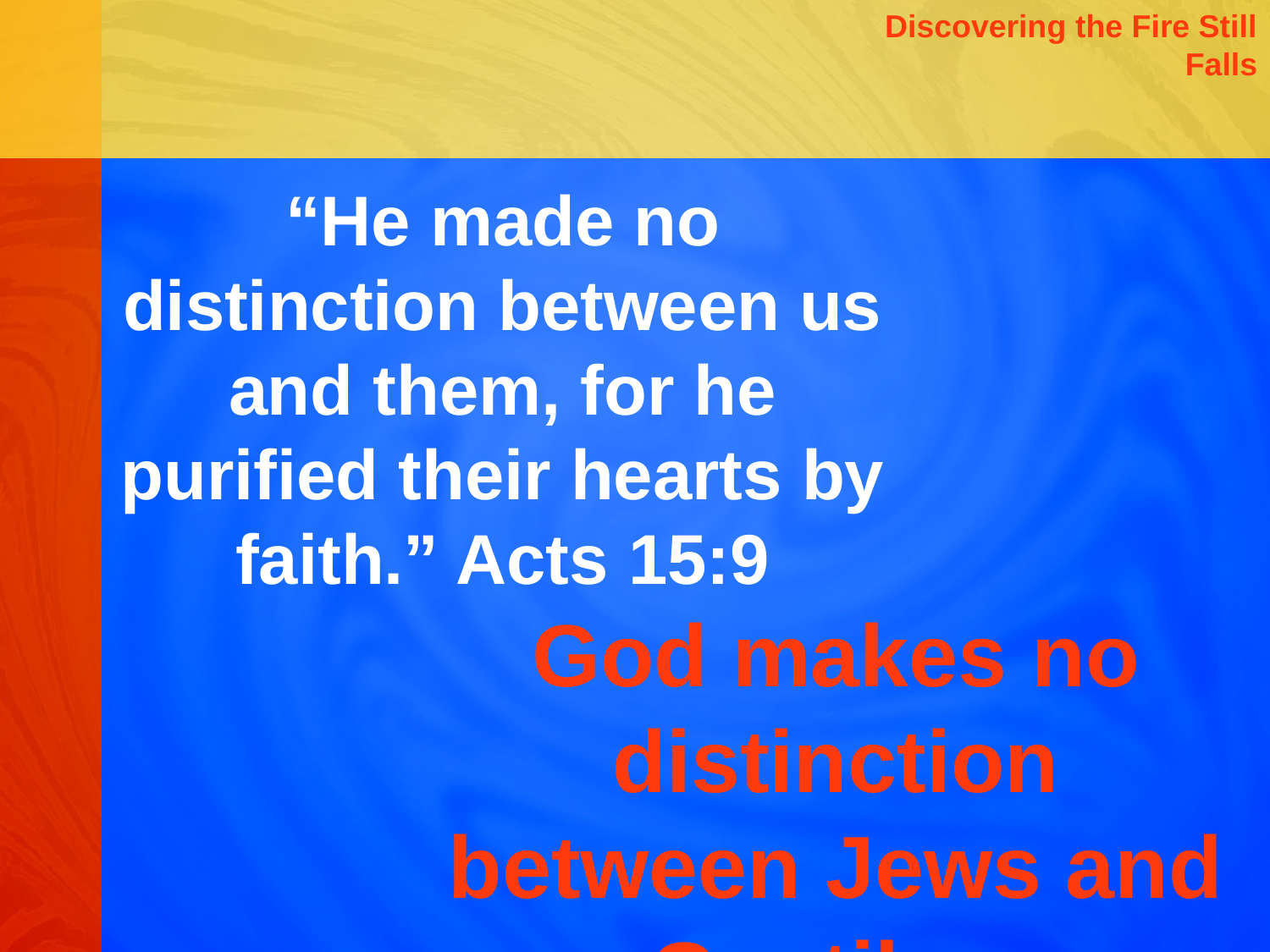

Discovering the Fire Still Falls
“He made no distinction between us and them, for he purified their hearts by faith.” Acts 15:9
God makes no distinction between Jews and Gentiles.